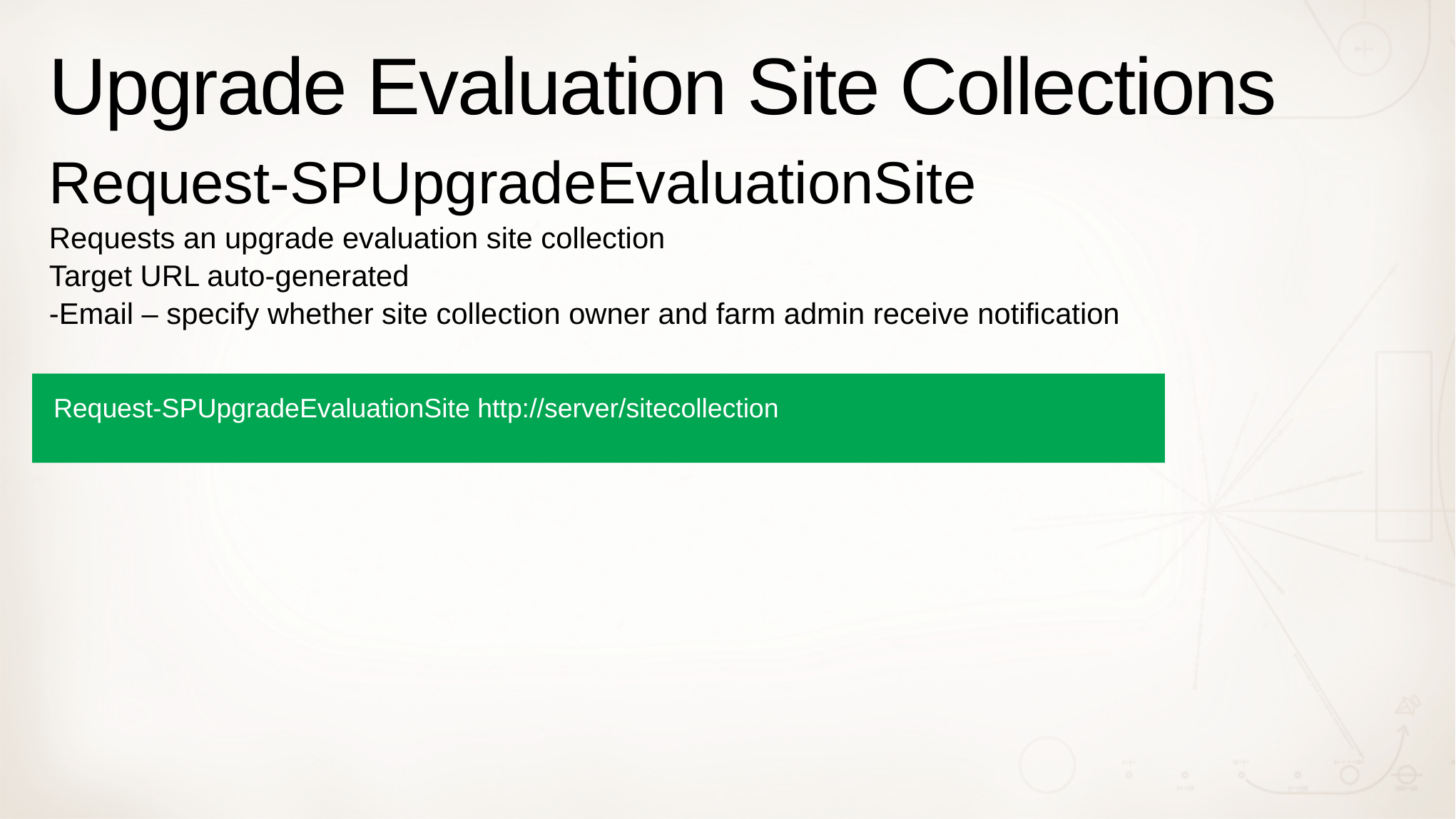

# Upgrade Evaluation Site Collections
Request-SPUpgradeEvaluationSite
Requests an upgrade evaluation site collection
Target URL auto-generated
-Email – specify whether site collection owner and farm admin receive notification
Request-SPUpgradeEvaluationSite http://server/sitecollection